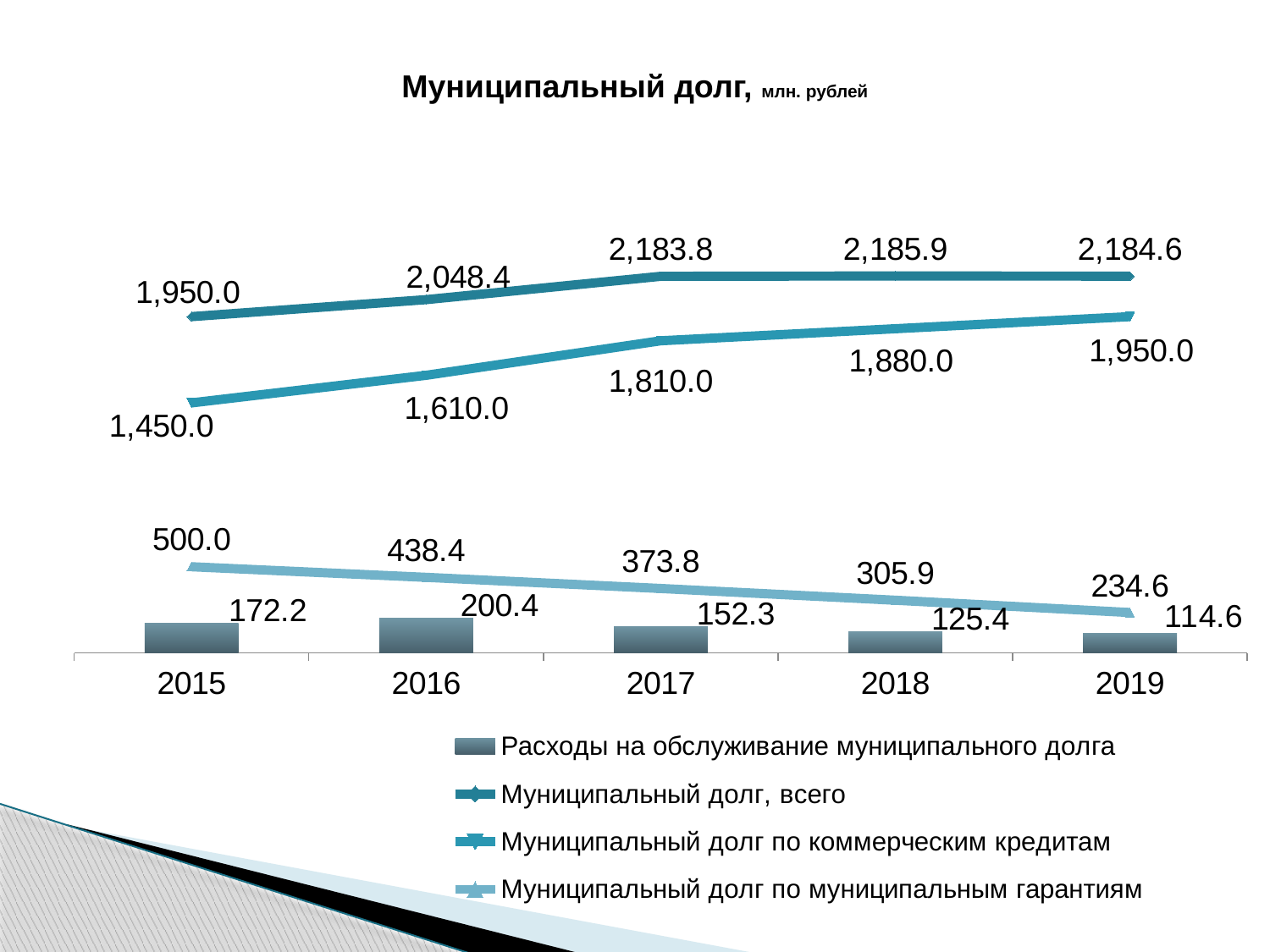

Муниципальный долг, млн. рублей

### Chart

| Category | Расходы на обслуживание муниципального долга | Муниципальный долг, всего | Муниципальный долг по коммерческим кредитам | Муниципальный долг по муниципальным гарантиям |
|---|---|---|---|---|
| 2015 | 172.2 | 1950.0 | 1450.0 | 500.0 |
| 2016 | 200.4 | 2048.4 | 1610.0 | 438.4 |
| 2017 | 152.3 | 2183.8 | 1810.0 | 373.8 |
| 2018 | 125.4 | 2185.9 | 1880.0 | 305.8999999999997 |
| 2019 | 114.6 | 2184.6 | 1950.0 | 234.6 |